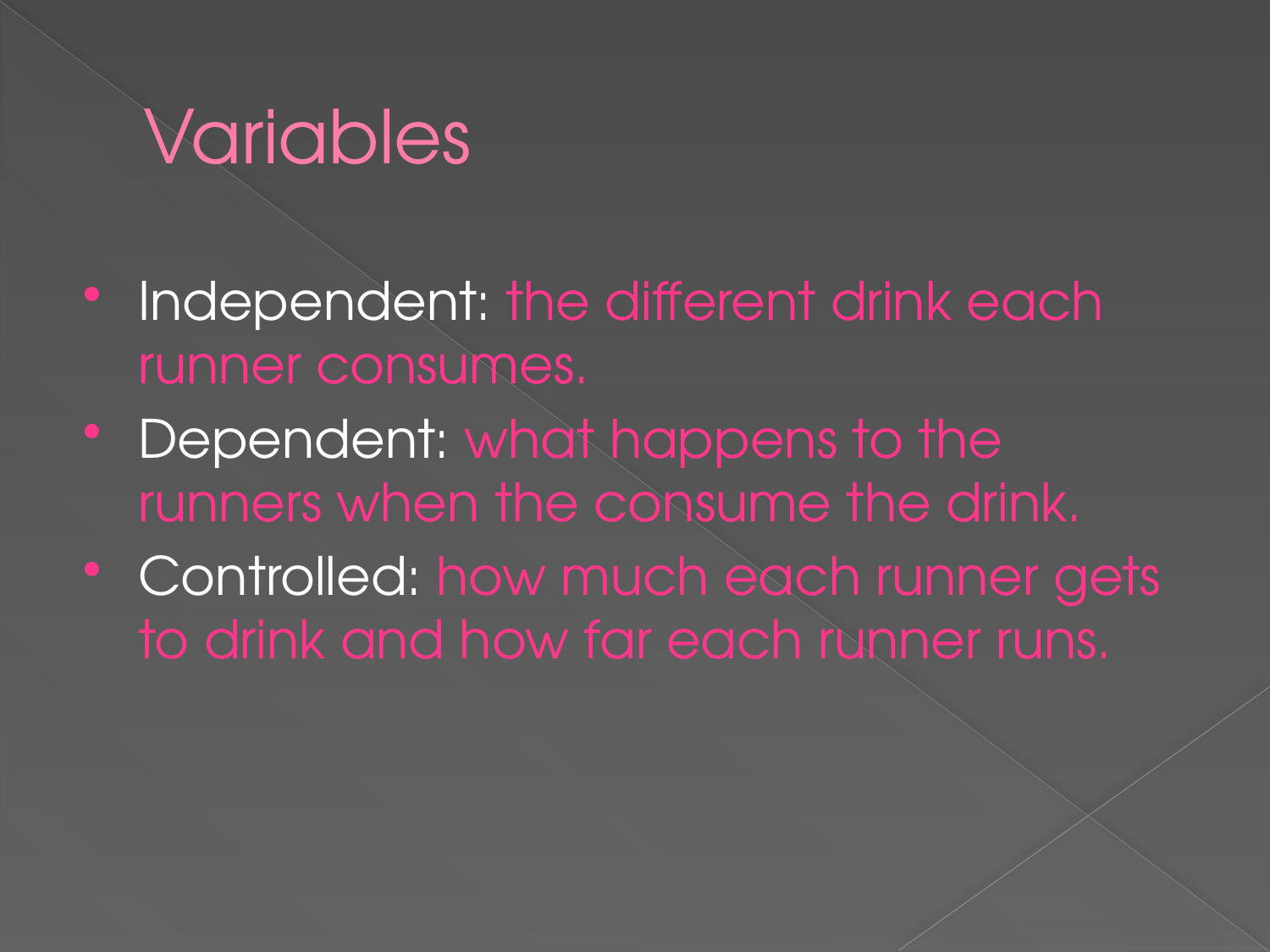

# Variables
Independent: the different drink each runner consumes.
Dependent: what happens to the runners when the consume the drink.
Controlled: how much each runner gets to drink and how far each runner runs.